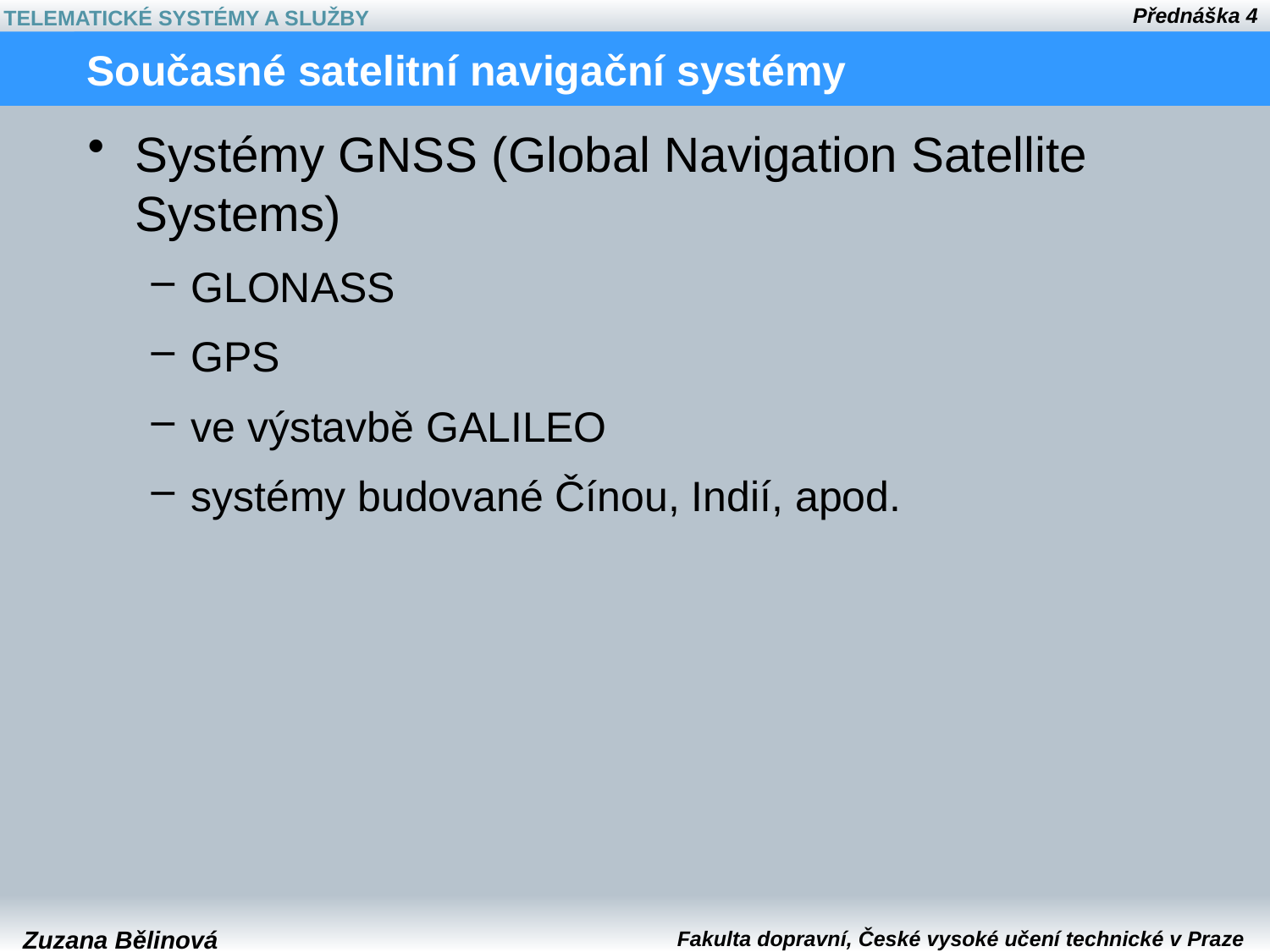

# Současné satelitní navigační systémy
Systémy GNSS (Global Navigation Satellite Systems)
GLONASS
GPS
ve výstavbě GALILEO
systémy budované Čínou, Indií, apod.